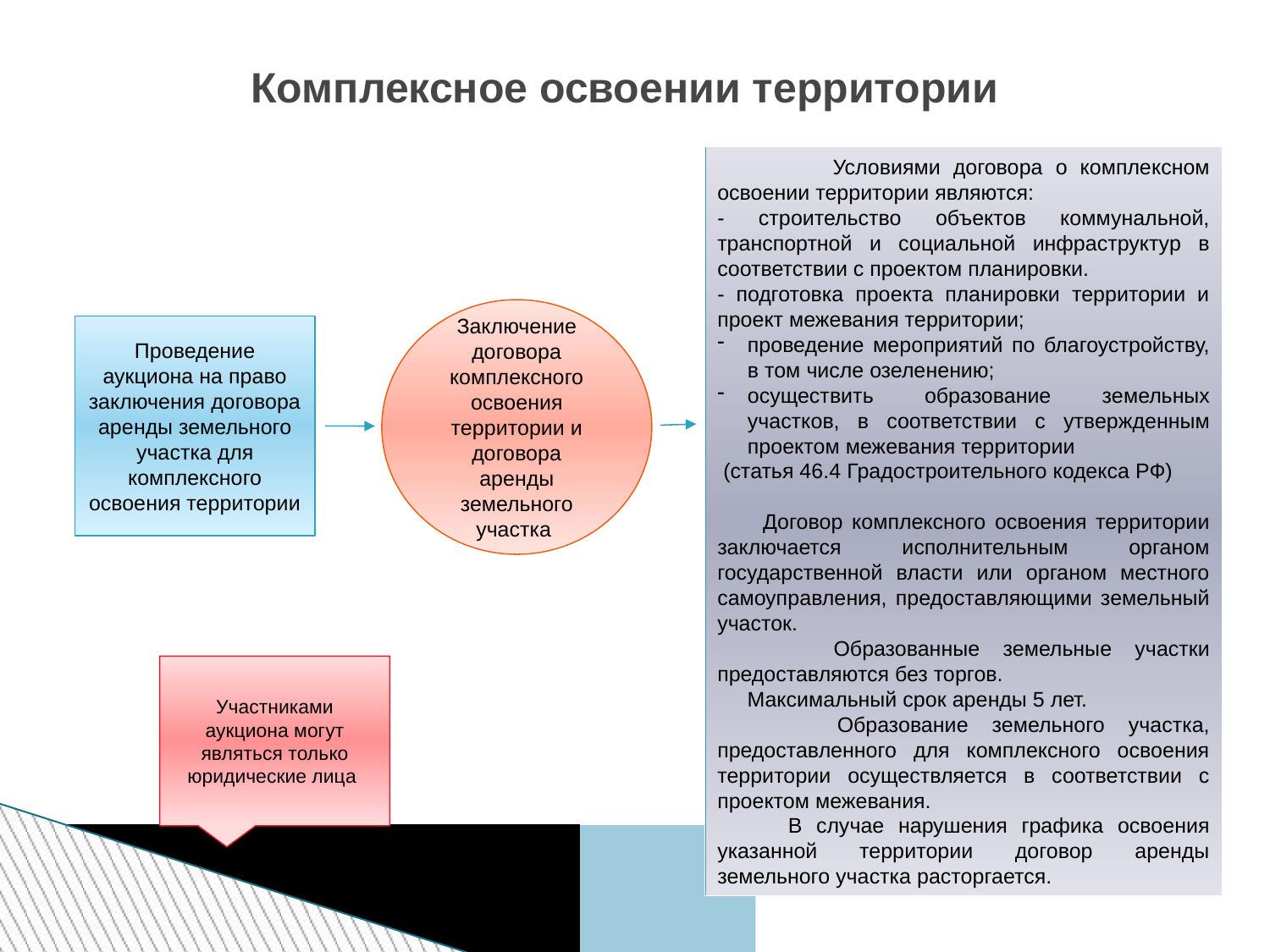

Комплексное освоении территории
         Условиями договора о комплексном освоении территории являются:
- строительство объектов коммунальной, транспортной и социальной инфраструктур в соответствии с проектом планировки.
- подготовка проекта планировки территории и проект межевания территории;
проведение мероприятий по благоустройству, в том числе озеленению;
осуществить образование земельных участков, в соответствии с утвержденным проектом межевания территории
 (статья 46.4 Градостроительного кодекса РФ)

     Договор комплексного освоения территории заключается исполнительным органом государственной власти или органом местного самоуправления, предоставляющими земельный участок.
     Образованные земельные участки предоставляются без торгов.
     Максимальный срок аренды 5 лет.
     Образование земельного участка, предоставленного для комплексного освоения территории осуществляется в соответствии с проектом межевания.
     В случае нарушения графика освоения указанной территории договор аренды земельного участка расторгается.
Заключение договора комплексного освоения территории и договора аренды земельного участка
Проведение аукциона на право заключения договора аренды земельного участка для комплексного освоения территории

Участниками аукциона могут являться только юридические лица